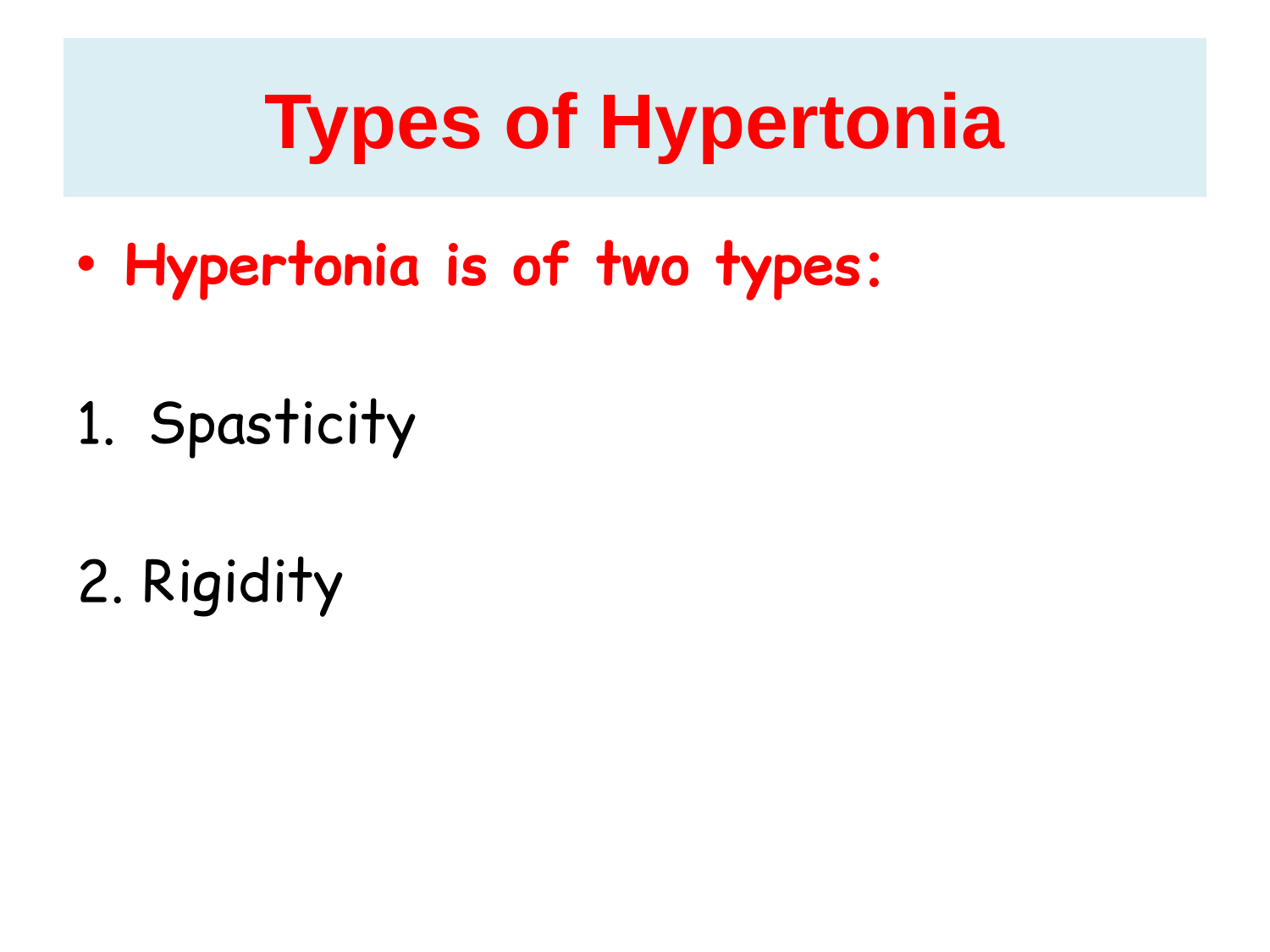

# Types of Hypertonia
Hypertonia is of two types:

Spasticity

2. Rigidity